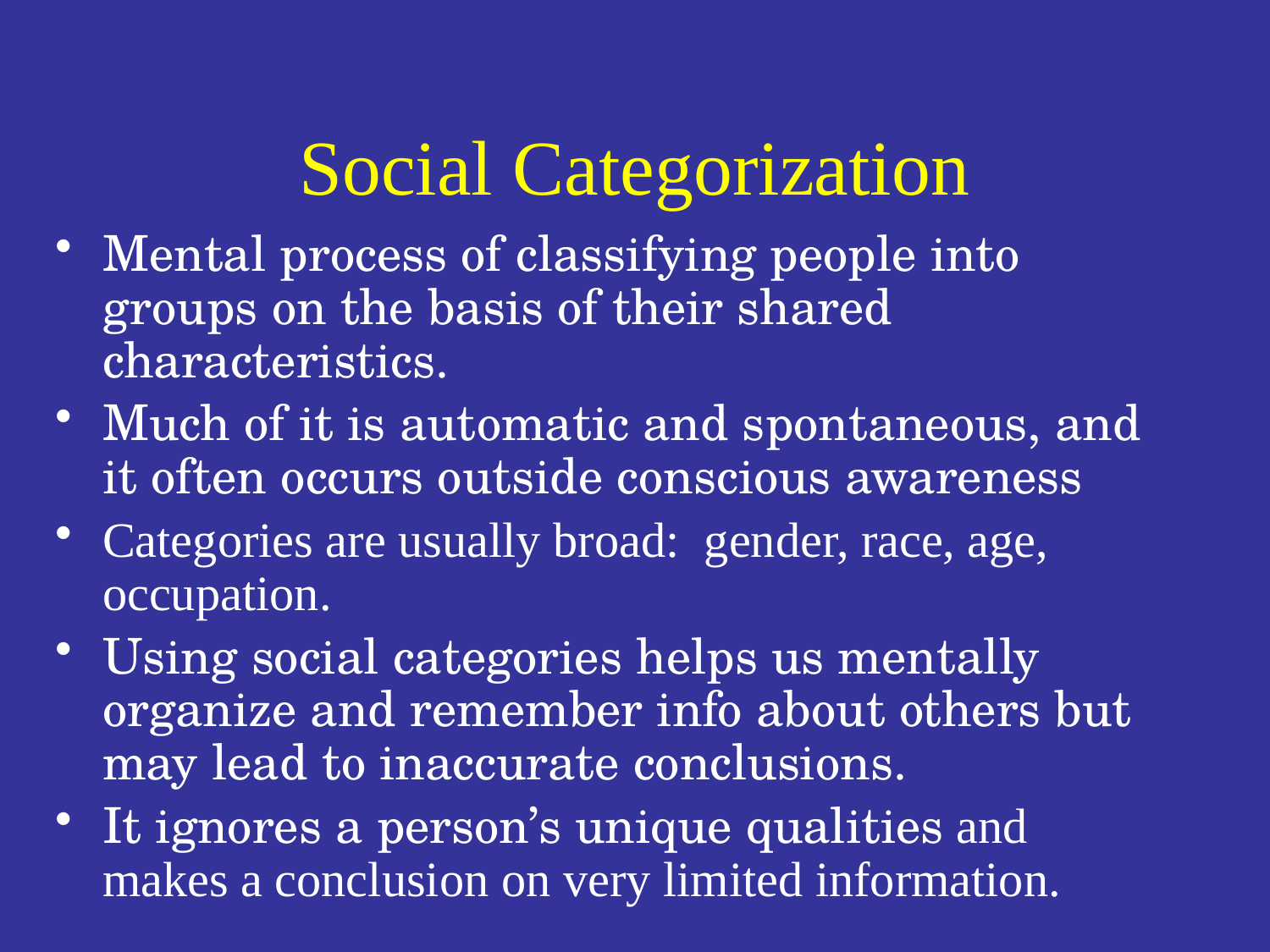

# Social Categorization
Mental process of classifying people into groups on the basis of their shared characteristics.
Much of it is automatic and spontaneous, and it often occurs outside conscious awareness
Categories are usually broad:  gender, race, age, occupation.
Using social categories helps us mentally organize and remember info about others but may lead to inaccurate conclusions.
It ignores a person’s unique qualities and makes a conclusion on very limited information.